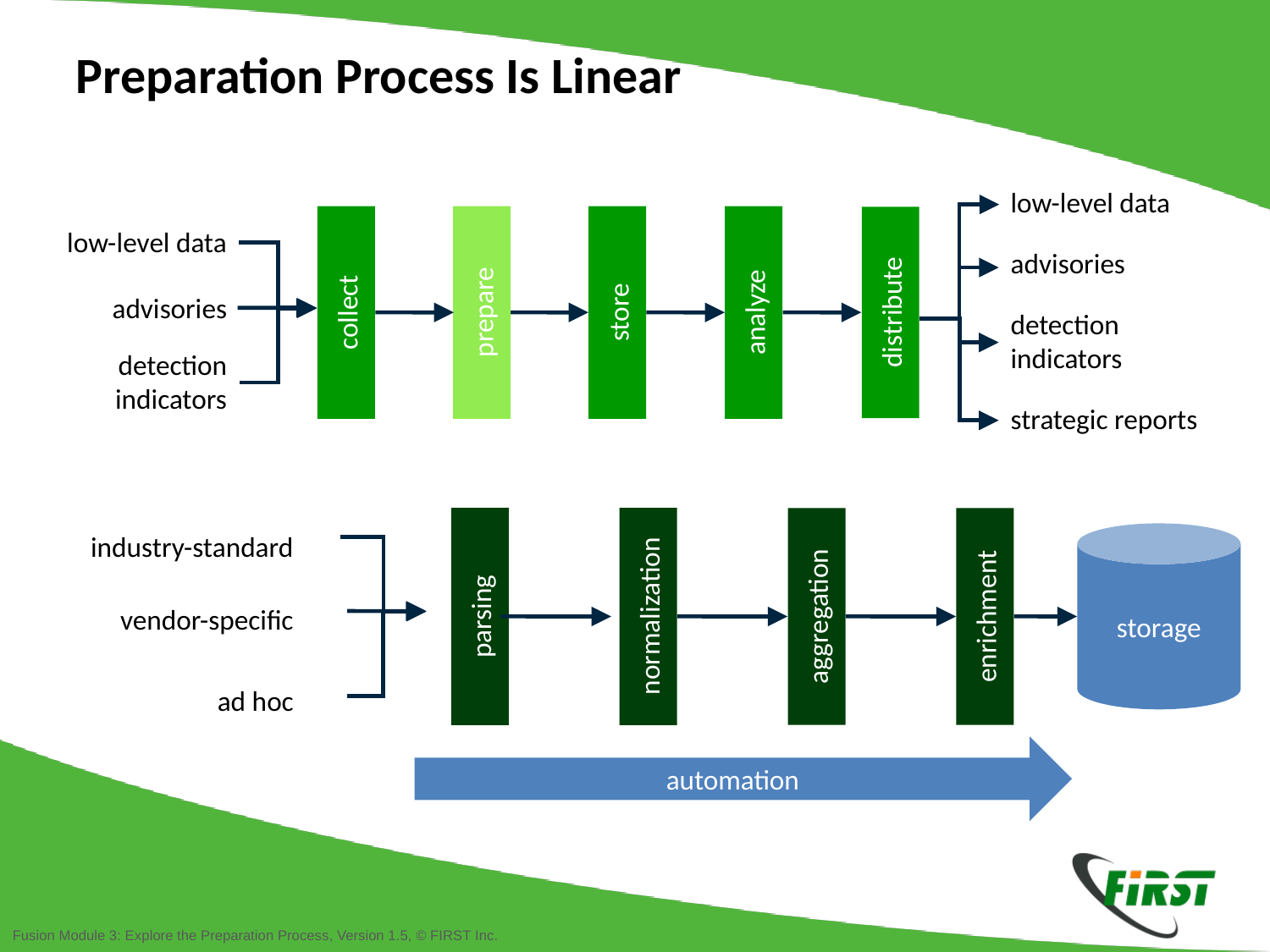

Preparation Process Is Linear
low-level data

low-level data
advisories

advisories
store
collect
prepare
analyze
distribute
detection indicators

detection
indicators
strategic reports
industry-standard
storage

parsing
normalization
aggregation
enrichment
vendor-specific

ad hoc
automation